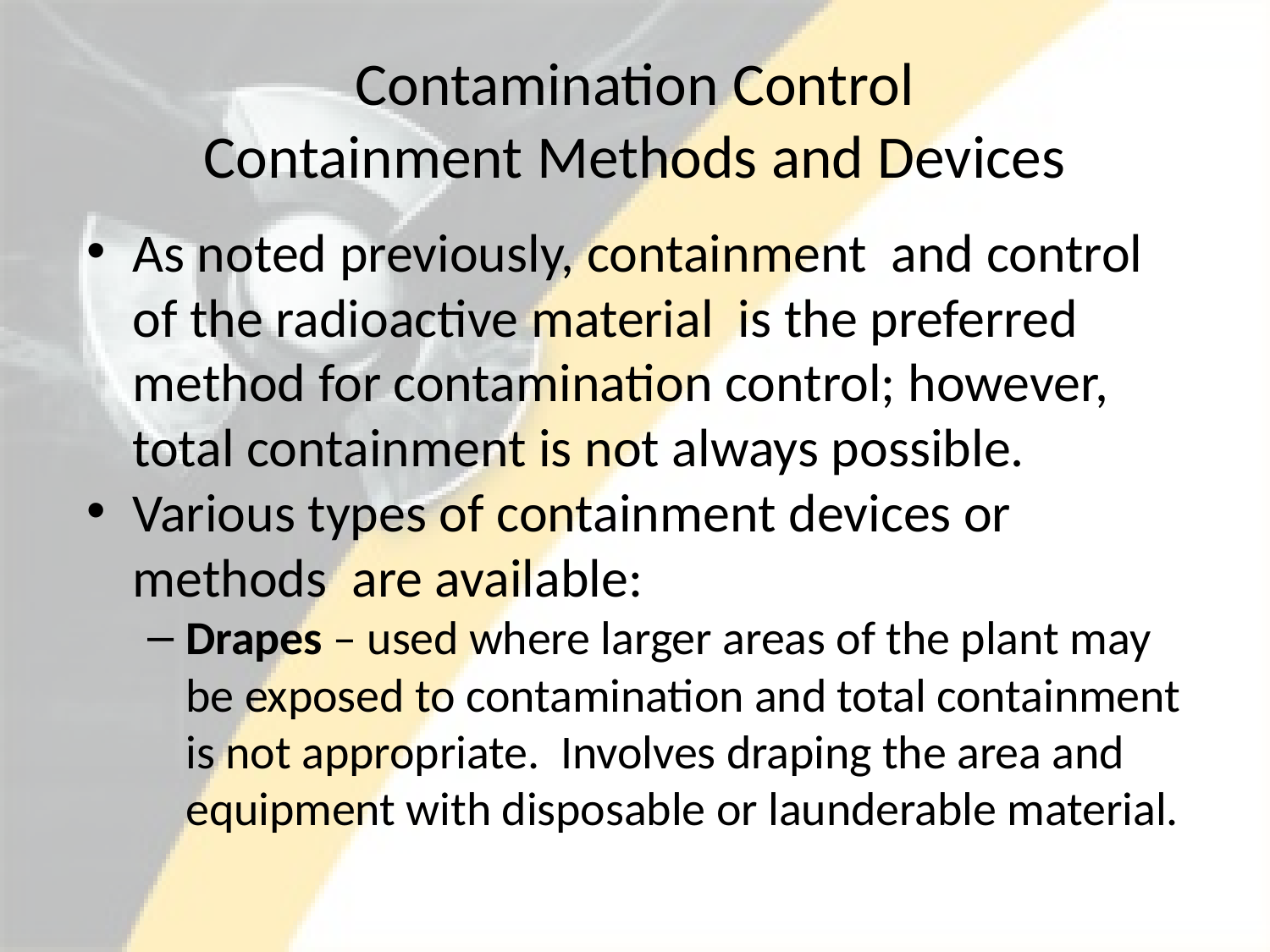

# Contamination Control Containment Methods and Devices
As noted previously, containment  and control of the radioactive material  is the preferred method for contamination control; however, total containment is not always possible.
Various types of containment devices or methods  are available:
Drapes – used where larger areas of the plant may be exposed to contamination and total containment is not appropriate.  Involves draping the area and equipment with disposable or launderable material.